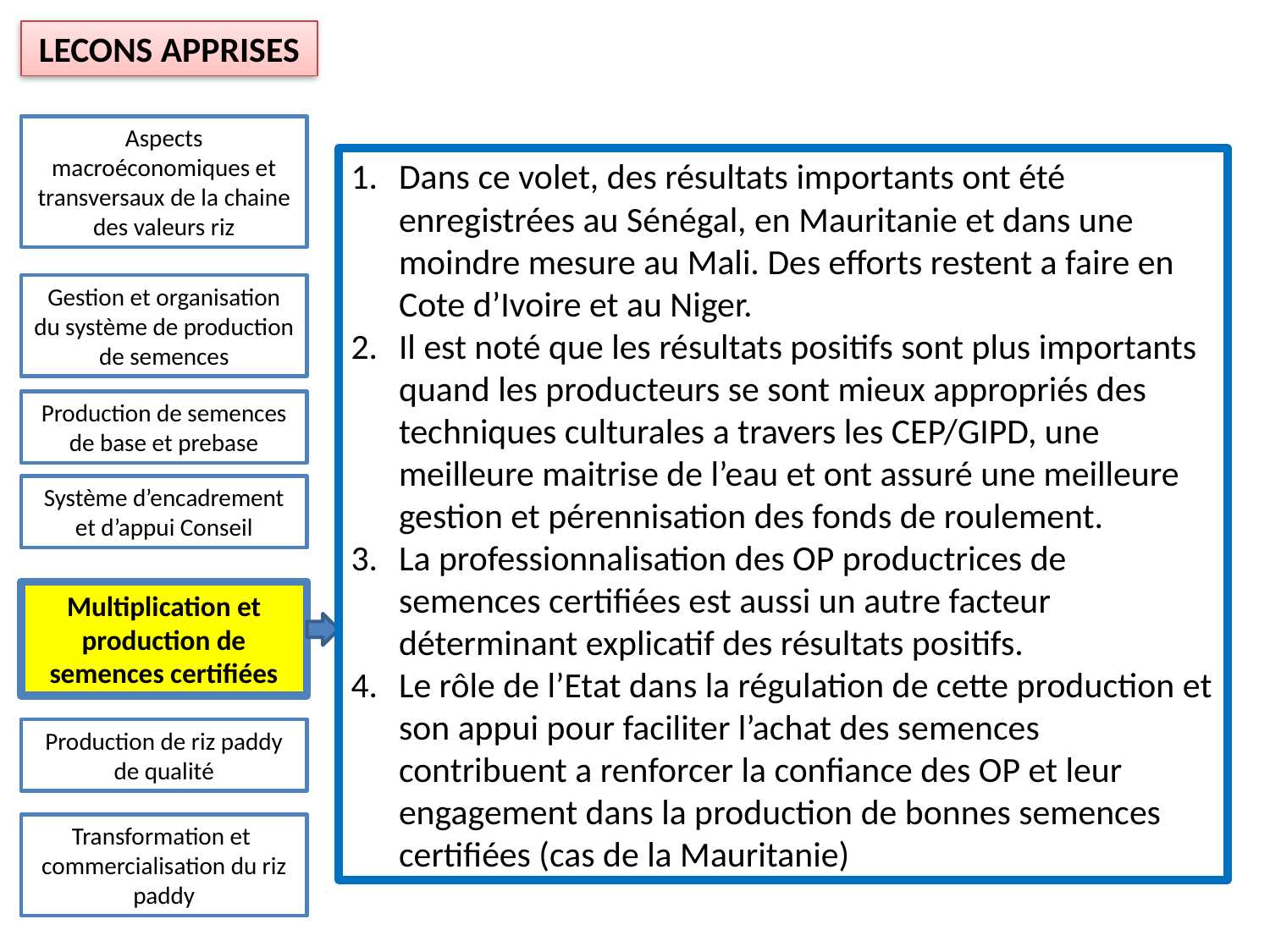

LECONS APPRISES
Aspects macroéconomiques et transversaux de la chaine des valeurs riz
Dans ce volet, des résultats importants ont été enregistrées au Sénégal, en Mauritanie et dans une moindre mesure au Mali. Des efforts restent a faire en Cote d’Ivoire et au Niger.
Il est noté que les résultats positifs sont plus importants quand les producteurs se sont mieux appropriés des techniques culturales a travers les CEP/GIPD, une meilleure maitrise de l’eau et ont assuré une meilleure gestion et pérennisation des fonds de roulement.
La professionnalisation des OP productrices de semences certifiées est aussi un autre facteur déterminant explicatif des résultats positifs.
Le rôle de l’Etat dans la régulation de cette production et son appui pour faciliter l’achat des semences contribuent a renforcer la confiance des OP et leur engagement dans la production de bonnes semences certifiées (cas de la Mauritanie)
Gestion et organisation du système de production de semences
Production de semences de base et prebase
Système d’encadrement et d’appui Conseil
Multiplication et production de semences certifiées

Production de riz paddy de qualité
Transformation et  commercialisation du riz paddy